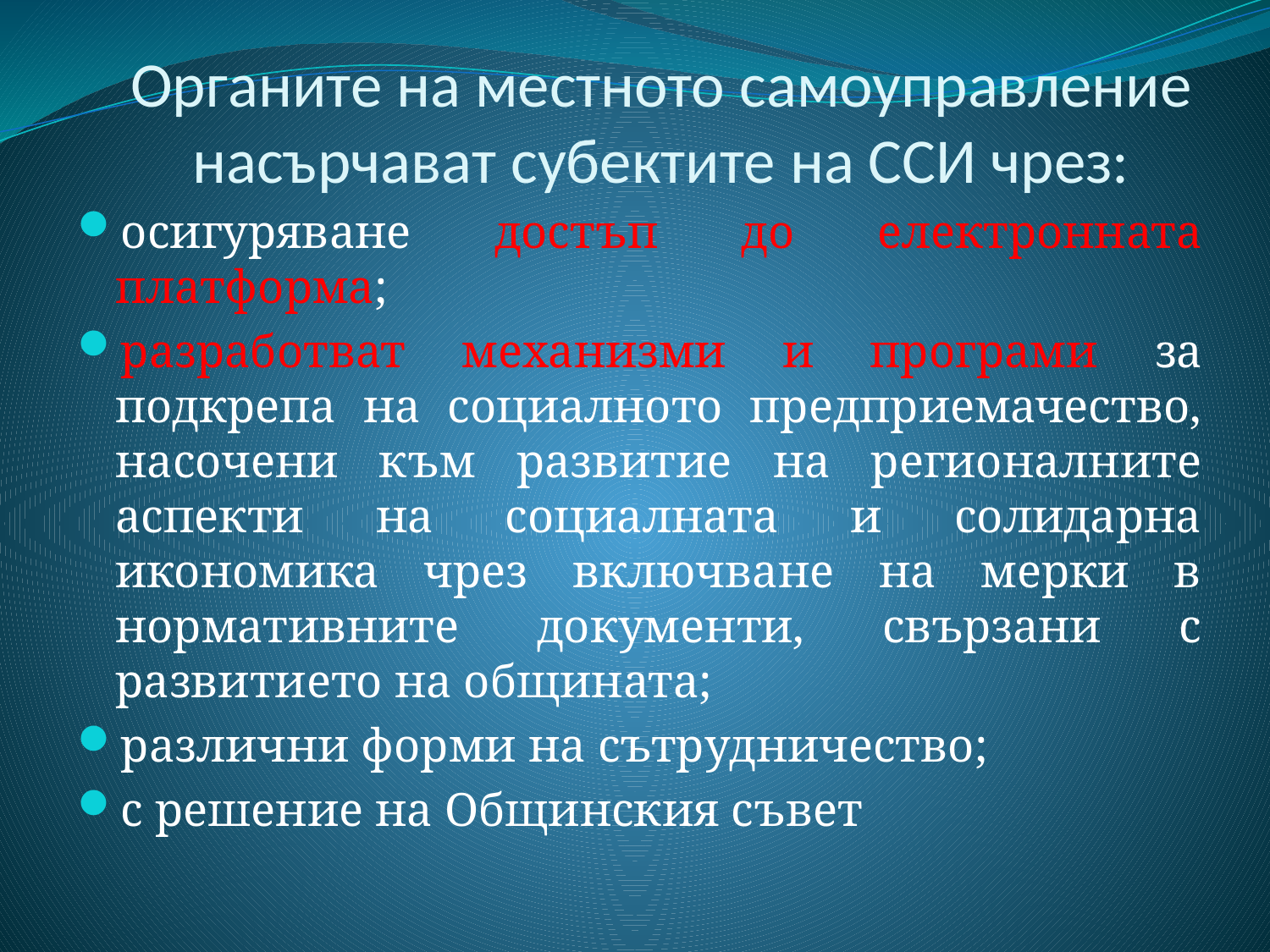

# Органите на местното самоуправление насърчават субектите на ССИ чрез:
осигуряване достъп до електронната платформа;
разработват механизми и програми за подкрепа на социалното предприемачество, насочени към развитие на регионалните аспекти на социалната и солидарна икономика чрез включване на мерки в нормативните документи, свързани с развитието на общината;
различни форми на сътрудничество;
с решение на Общинския съвет